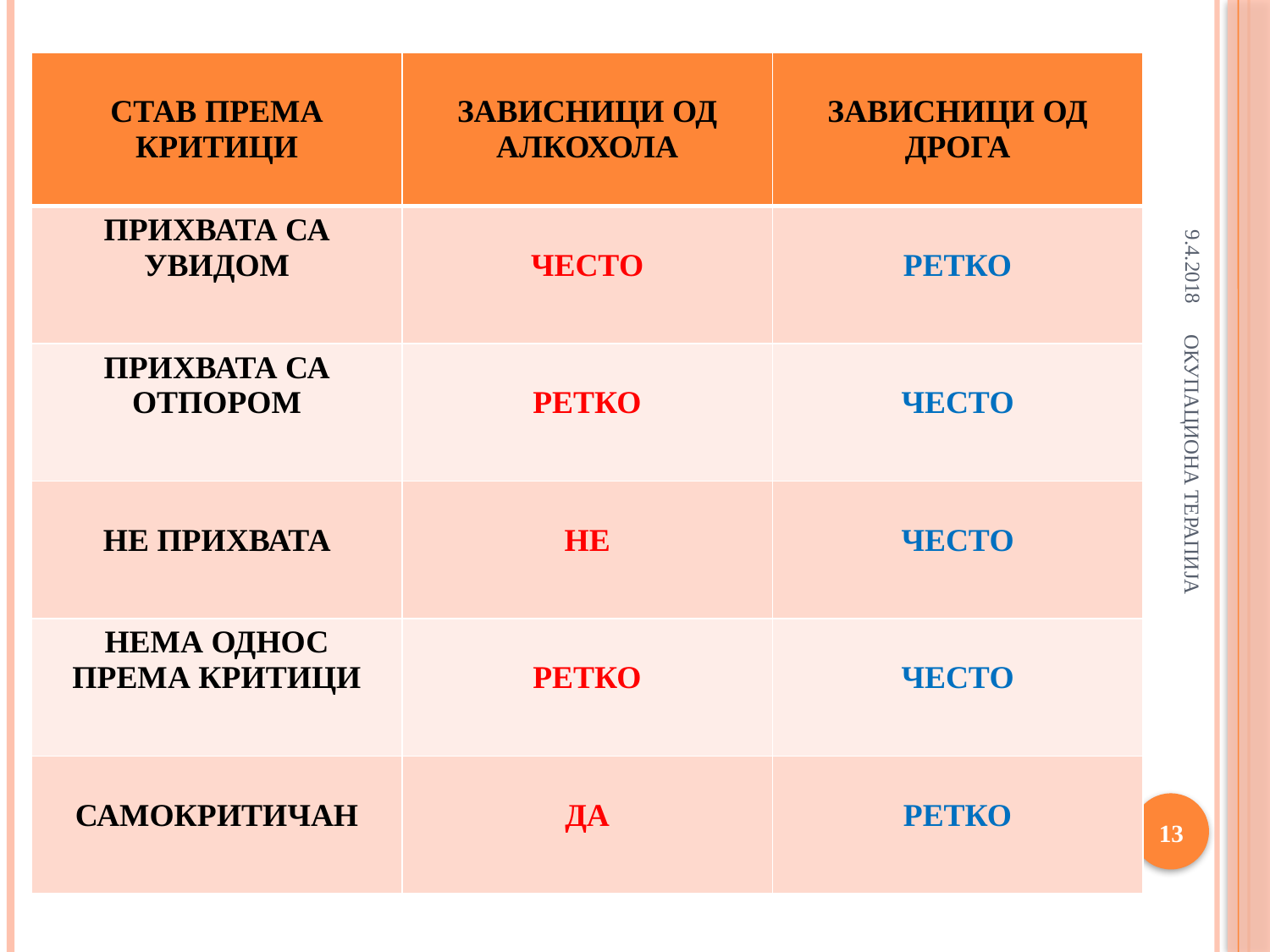

#
| СТАВ ПРЕМА КРИТИЦИ | ЗАВИСНИЦИ ОД АЛКОХОЛА | ЗАВИСНИЦИ ОД ДРОГА |
| --- | --- | --- |
| ПРИХВАТА СА УВИДОМ | ЧЕСТО | РЕТКО |
| ПРИХВАТА СА ОТПОРОМ | РЕТКО | ЧЕСТО |
| НЕ ПРИХВАТА | НЕ | ЧЕСТО |
| НЕМА ОДНОС ПРЕМА КРИТИЦИ | РЕТКО | ЧЕСТО |
| САМОКРИТИЧАН | ДА | РЕТКО |
9.4.2018
ОКУПАЦИОНА ТЕРАПИЈА
13